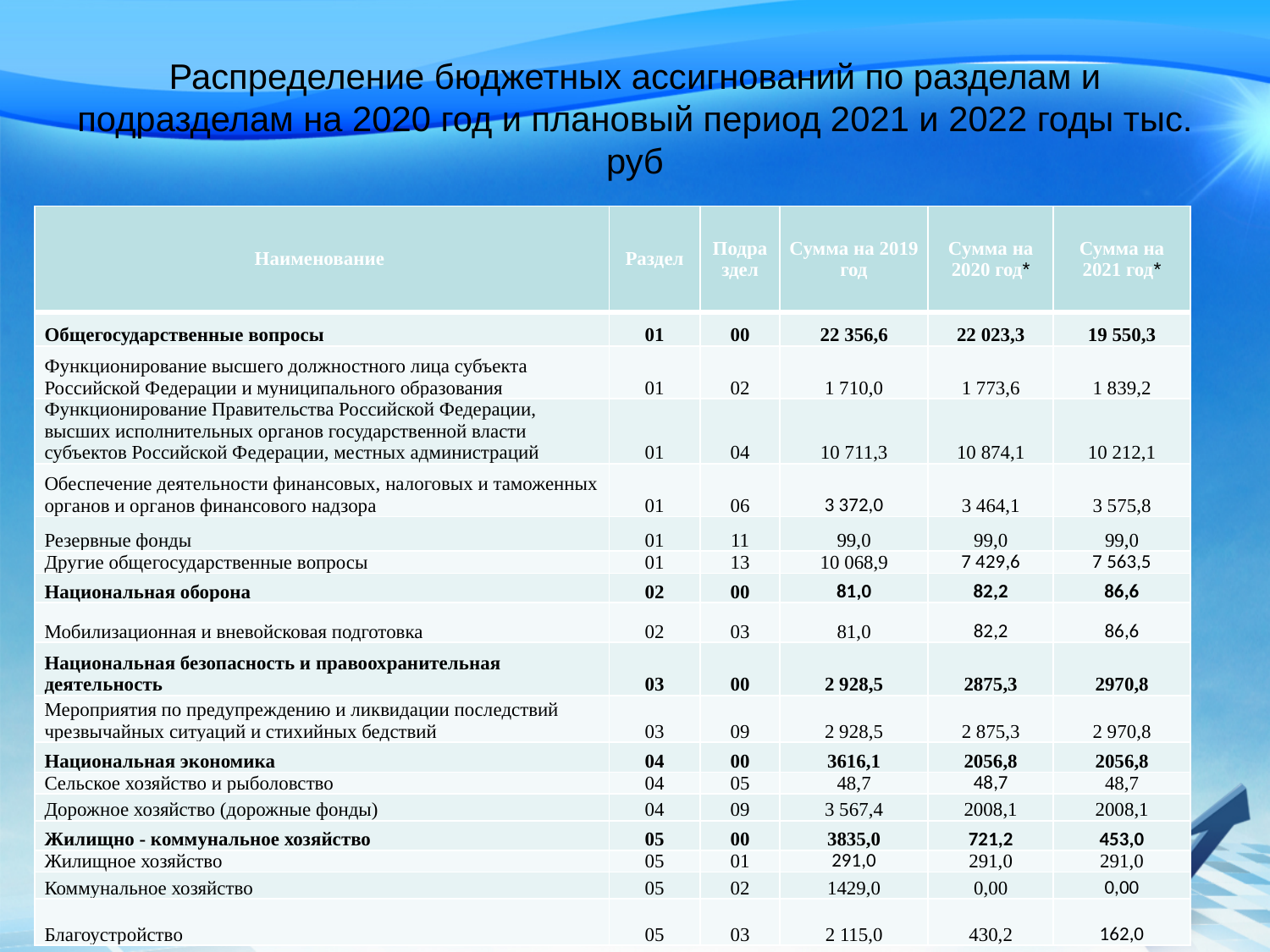

# Распределение бюджетных ассигнований по разделам и подразделам на 2020 год и плановый период 2021 и 2022 годы тыс. руб
| Наименование | Раздел | Подраздел | Сумма на 2019 год | Сумма на 2020 год\* | Сумма на 2021 год\* |
| --- | --- | --- | --- | --- | --- |
| Общегосударственные вопросы | 01 | 00 | 22 356,6 | 22 023,3 | 19 550,3 |
| Функционирование высшего должностного лица субъекта Российской Федерации и муниципального образования | 01 | 02 | 1 710,0 | 1 773,6 | 1 839,2 |
| Функционирование Правительства Российской Федерации, высших исполнительных органов государственной власти субъектов Российской Федерации, местных администраций | 01 | 04 | 10 711,3 | 10 874,1 | 10 212,1 |
| Обеспечение деятельности финансовых, налоговых и таможенных органов и органов финансового надзора | 01 | 06 | 3 372,0 | 3 464,1 | 3 575,8 |
| Резервные фонды | 01 | 11 | 99,0 | 99,0 | 99,0 |
| Другие общегосударственные вопросы | 01 | 13 | 10 068,9 | 7 429,6 | 7 563,5 |
| Национальная оборона | 02 | 00 | 81,0 | 82,2 | 86,6 |
| Мобилизационная и вневойсковая подготовка | 02 | 03 | 81,0 | 82,2 | 86,6 |
| Национальная безопасность и правоохранительная деятельность | 03 | 00 | 2 928,5 | 2875,3 | 2970,8 |
| Мероприятия по предупреждению и ликвидации последствий чрезвычайных ситуаций и стихийных бедствий | 03 | 09 | 2 928,5 | 2 875,3 | 2 970,8 |
| Национальная экономика | 04 | 00 | 3616,1 | 2056,8 | 2056,8 |
| Сельское хозяйство и рыболовство | 04 | 05 | 48,7 | 48,7 | 48,7 |
| Дорожное хозяйство (дорожные фонды) | 04 | 09 | 3 567,4 | 2008,1 | 2008,1 |
| Жилищно - коммунальное хозяйство | 05 | 00 | 3835,0 | 721,2 | 453,0 |
| Жилищное хозяйство | 05 | 01 | 291,0 | 291,0 | 291,0 |
| Коммунальное хозяйство | 05 | 02 | 1429,0 | 0,00 | 0,00 |
| Благоустройство | 05 | 03 | 2 115,0 | 430,2 | 162,0 |